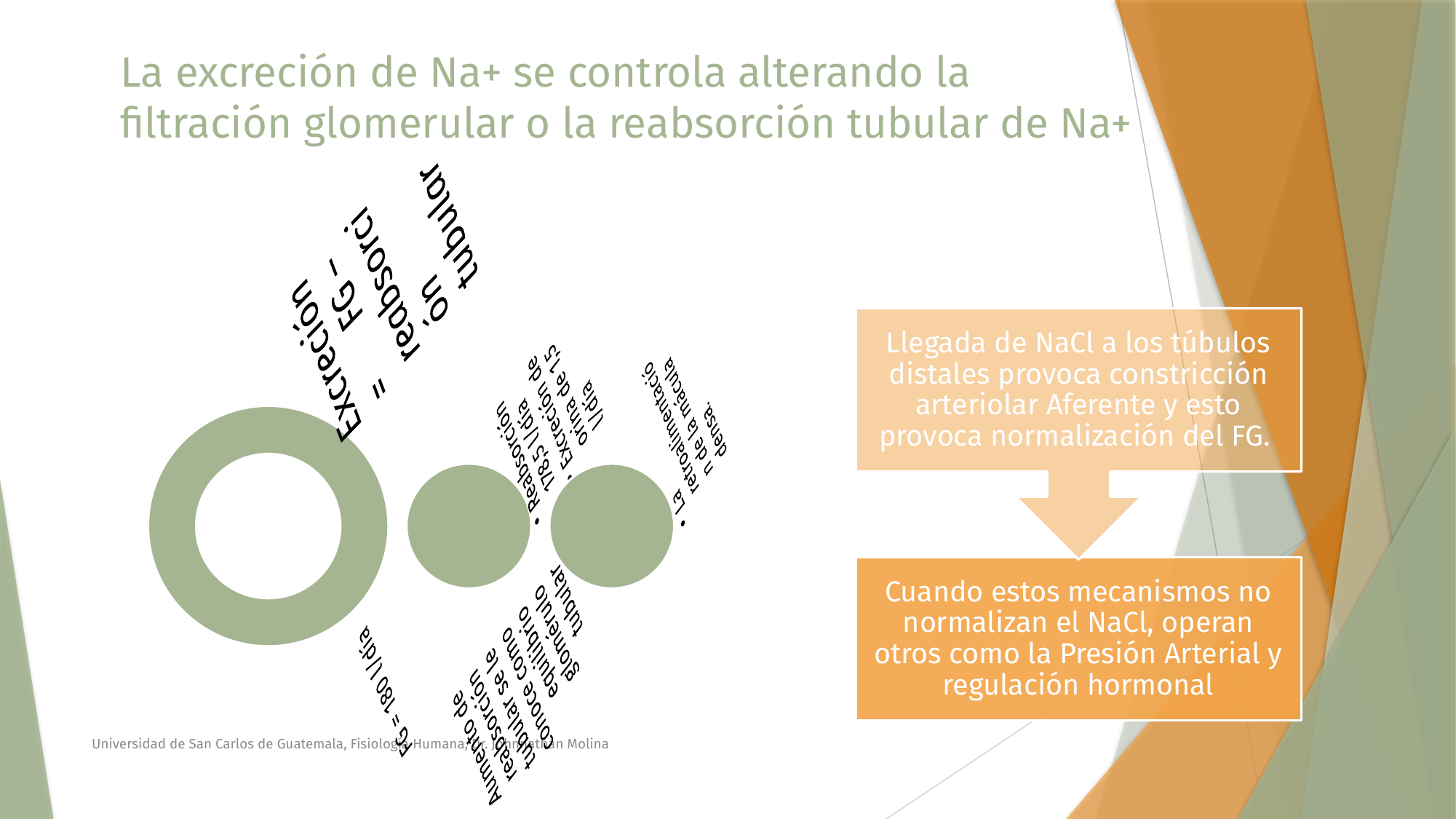

# La excreción de Na+ se controla alterando la filtración glomerular o la reabsorción tubular de Na+
Excreción=      FG – reabsorción tubular
FG = 180 l/día
Reabsorción 178,5 l/día
Excreción de orina de 1,5 l/día
Aumento de reabsorción tubular se le conoce como equilibrio glomérulo tubular
La retroalimentación de la mácula densa.
Cuando estos mecanismos no normalizan el NaCl, operan otros como la Presión Arterial y regulación hormonal
Llegada de NaCl a los túbulos distales provoca constricción arteriolar Aferente y esto provoca normalización del FG.
Universidad de San Carlos de Guatemala, Fisiología Humana, Dr. Johnnathan Molina